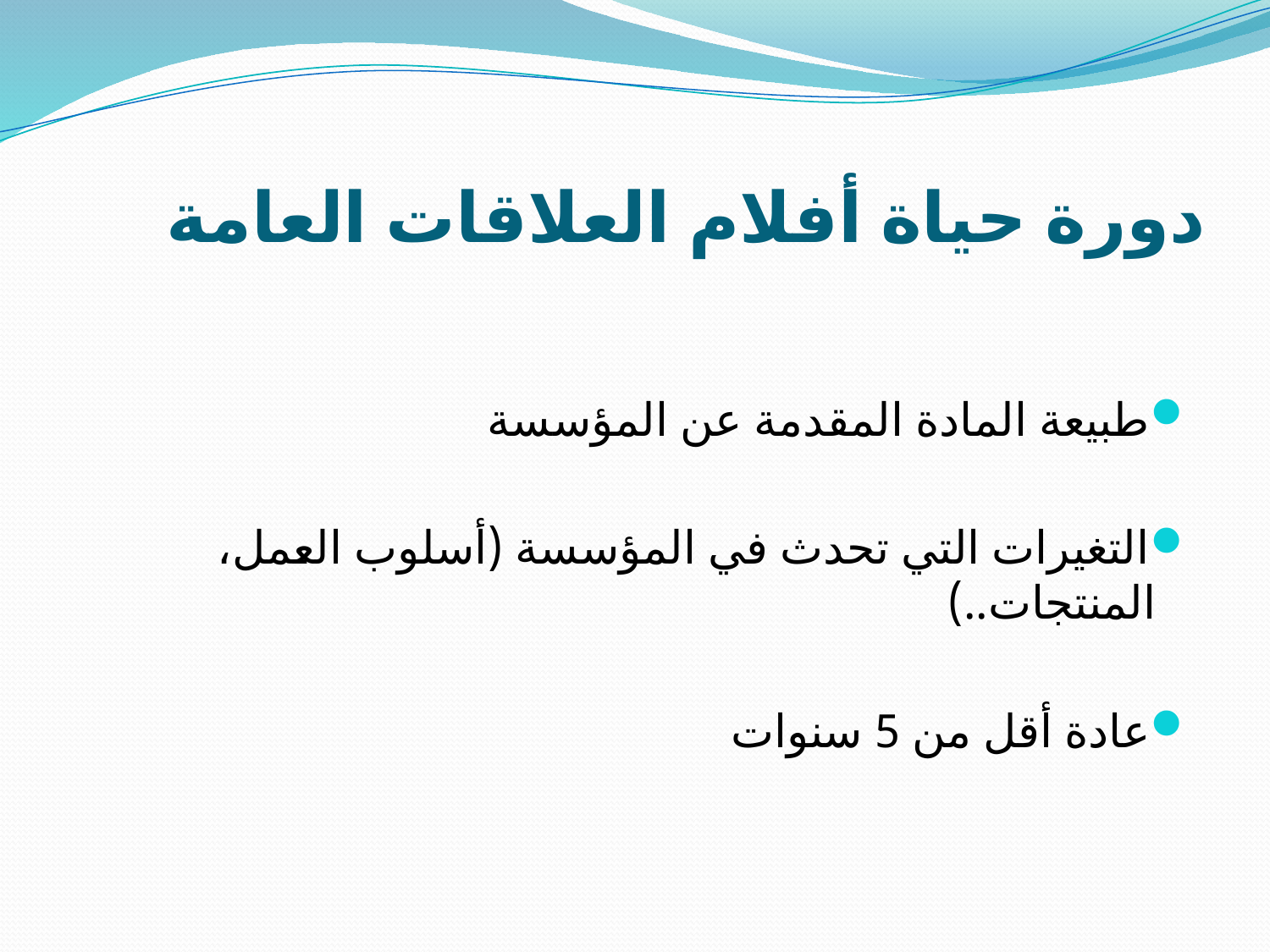

# دورة حياة أفلام العلاقات العامة
طبيعة المادة المقدمة عن المؤسسة

التغيرات التي تحدث في المؤسسة (أسلوب العمل، المنتجات..)

عادة أقل من 5 سنوات